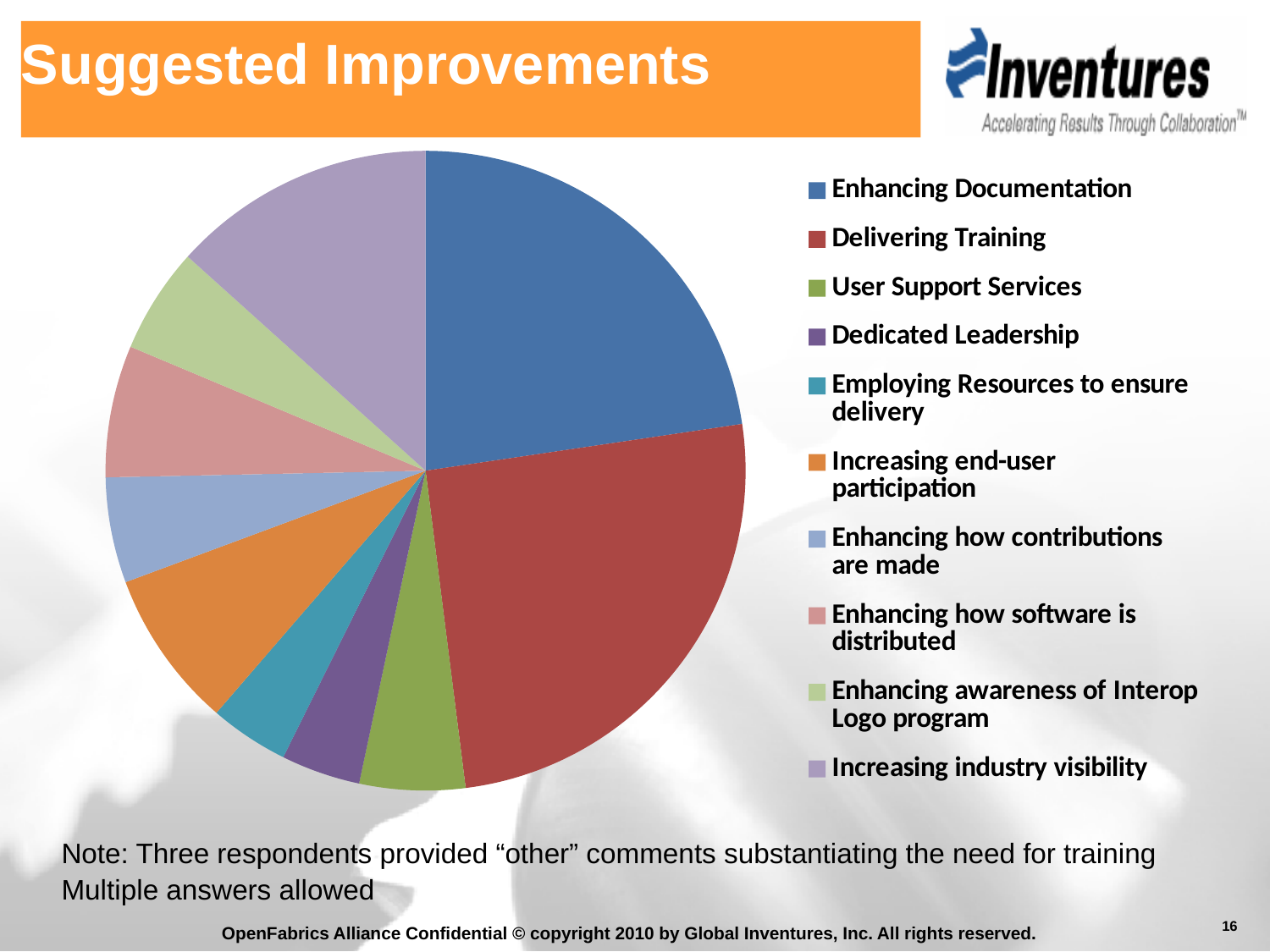

Suggested Improvements

### Chart

| Category |  |
|---|---|
| Enhancing Documentation | 17.0 |
| Delivering Training | 19.0 |
| User Support Services | 4.0 |
| Dedicated Leadership | 3.0 |
| Employing Resources to ensure delivery | 3.0 |
| Increasing end-user participation | 6.0 |
| Enhancing how contributions are made | 4.0 |
| Enhancing how software is distributed | 5.0 |
| Enhancing awareness of Interop Logo program | 4.0 |
| Increasing industry visibility | 10.0 |

### Chart

| Category |
|---|
Note: Three respondents provided “other” comments substantiating the need for training
Multiple answers allowed